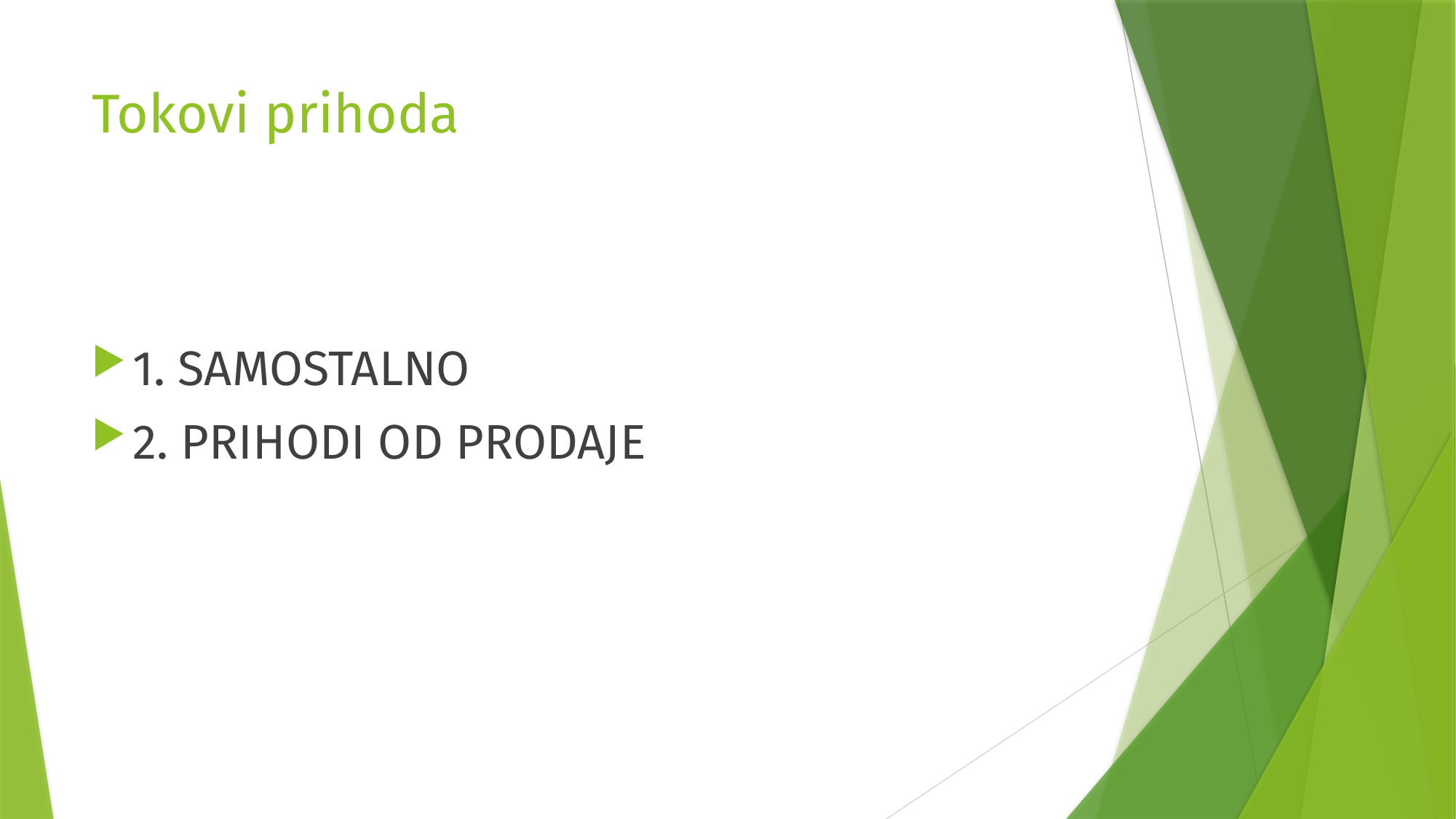

# Tokovi prihoda

1. SAMOSTALNO
2. PRIHODI OD PRODAJE